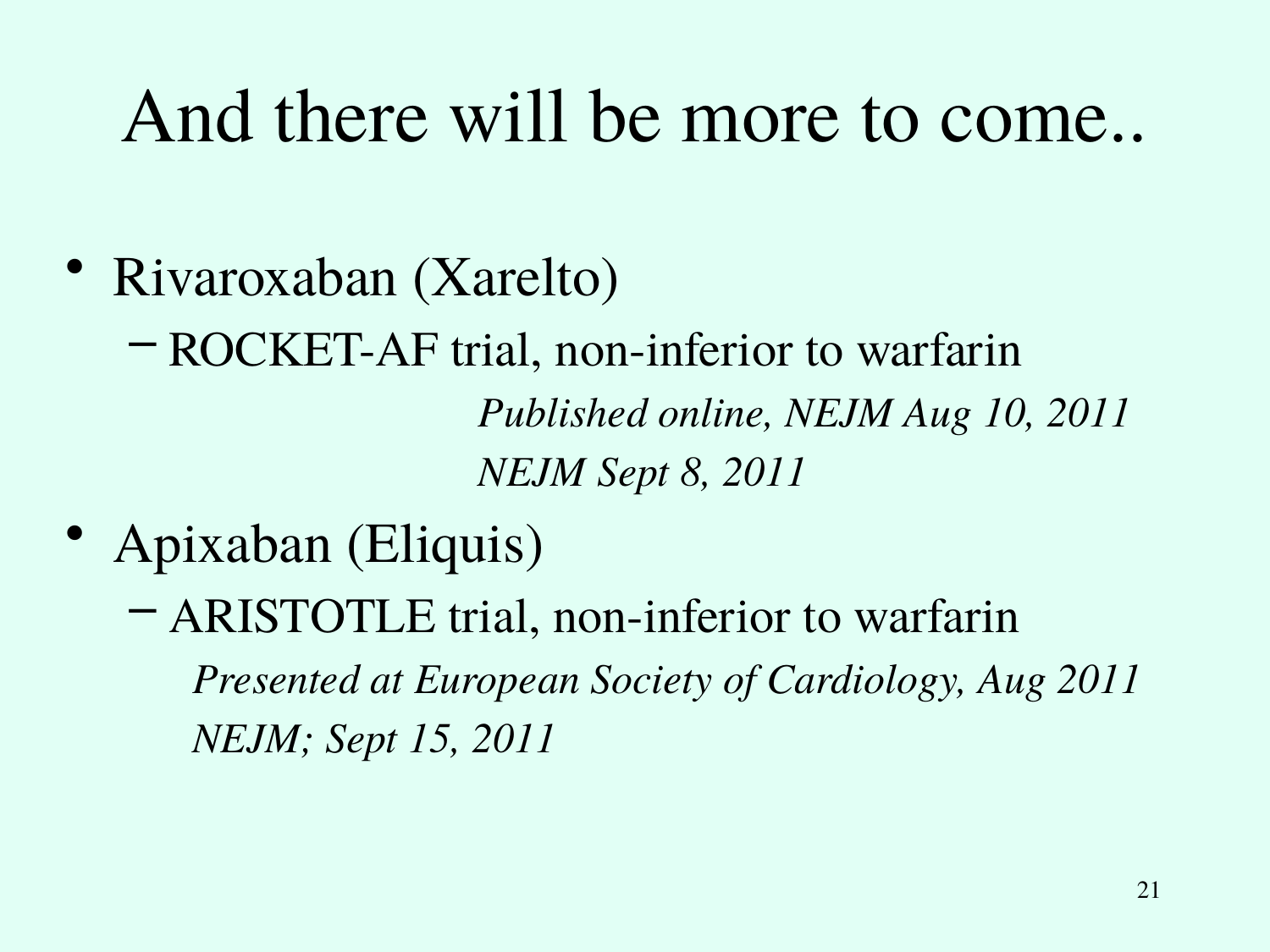

# And there will be more to come..
Rivaroxaban (Xarelto)
ROCKET-AF trial, non-inferior to warfarin
			Published online, NEJM Aug 10, 2011
			NEJM Sept 8, 2011
Apixaban (Eliquis)
ARISTOTLE trial, non-inferior to warfarin
Presented at European Society of Cardiology, Aug 2011
NEJM; Sept 15, 2011
21